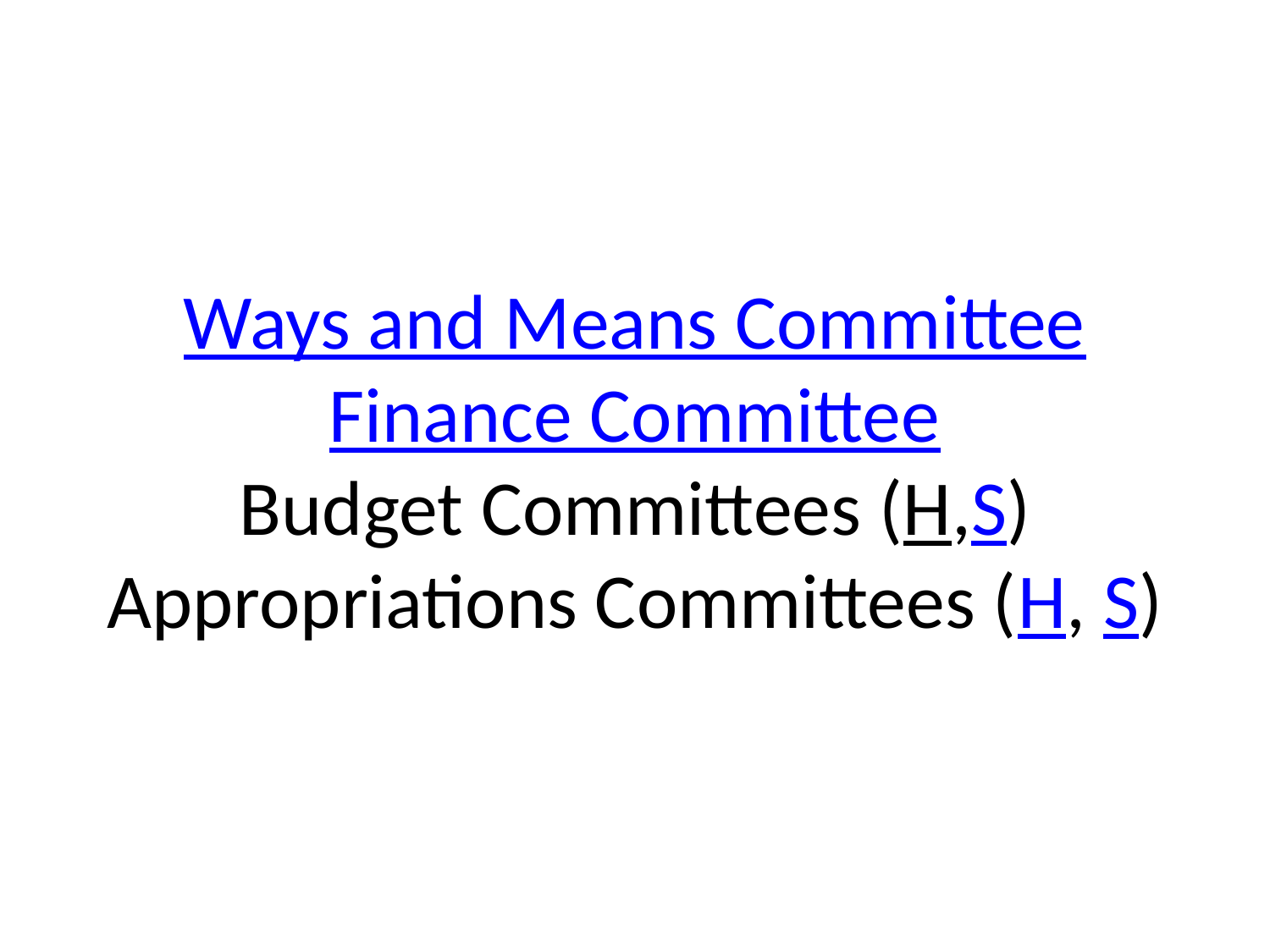

# Ways and Means Committee Finance Committee Budget Committees (H,S) Appropriations Committees (H, S)